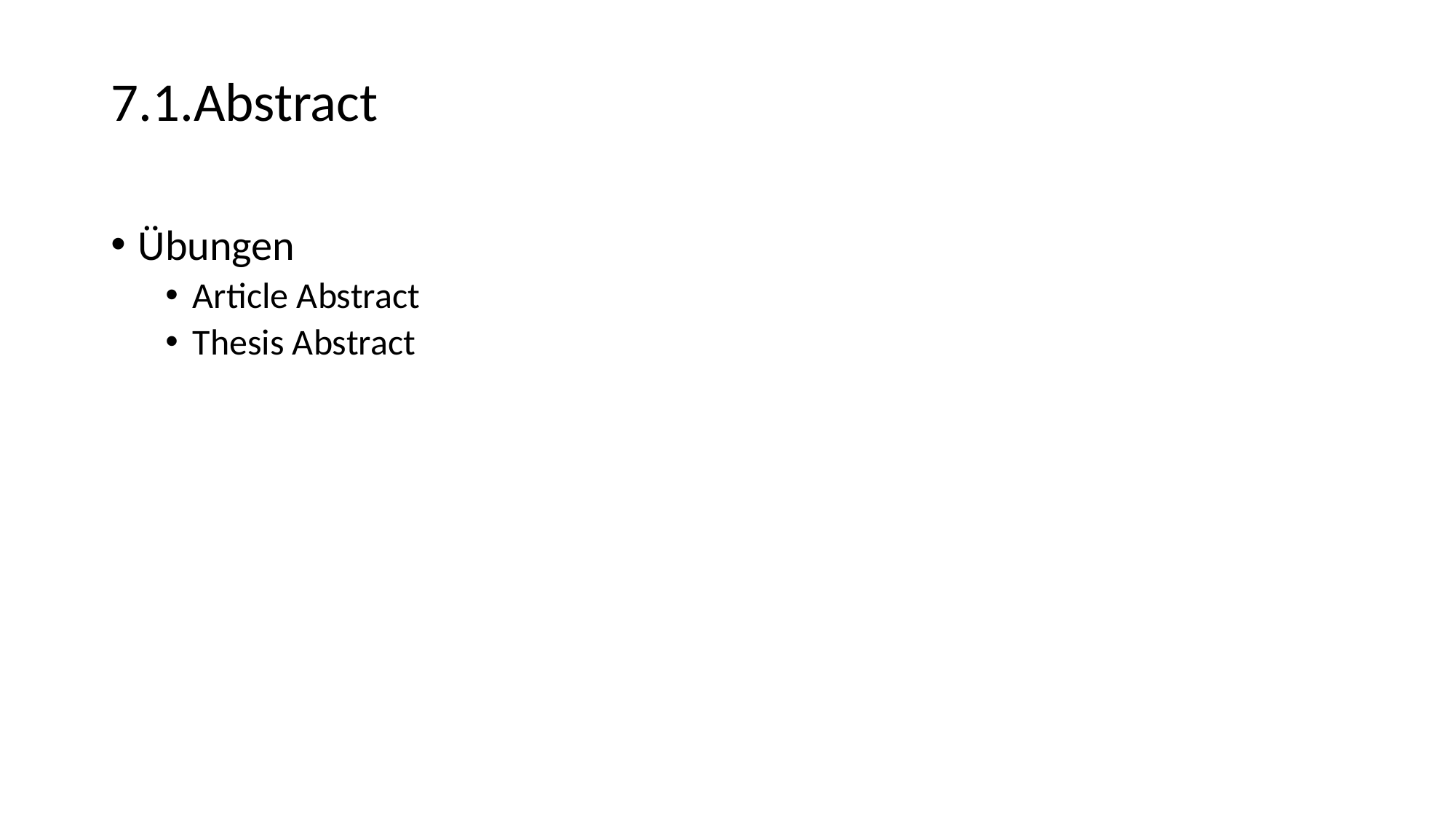

# 7.1.Abstract
Übungen
Article Abstract
Thesis Abstract